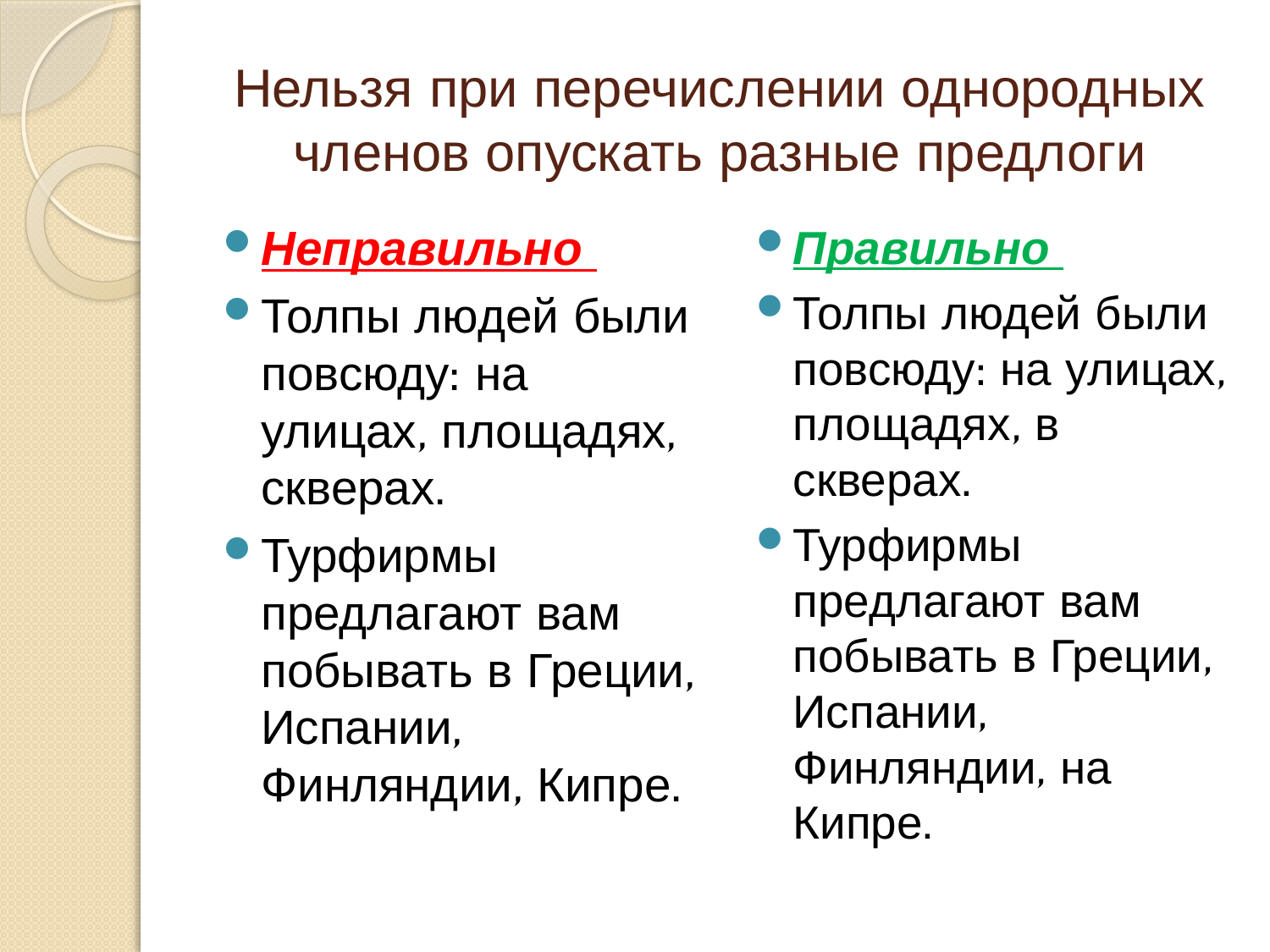

# Нельзя при перечислении однородных членов опускать разные предлоги
Неправильно
Толпы людей были повсюду: на улицах, площадях, скверах.
Турфирмы предлагают вам побывать в Греции, Испании, Финляндии, Кипре.
Правильно
Толпы людей были повсюду: на улицах, площадях, в скверах.
Турфирмы предлагают вам побывать в Греции, Испании, Финляндии, на  Кипре.